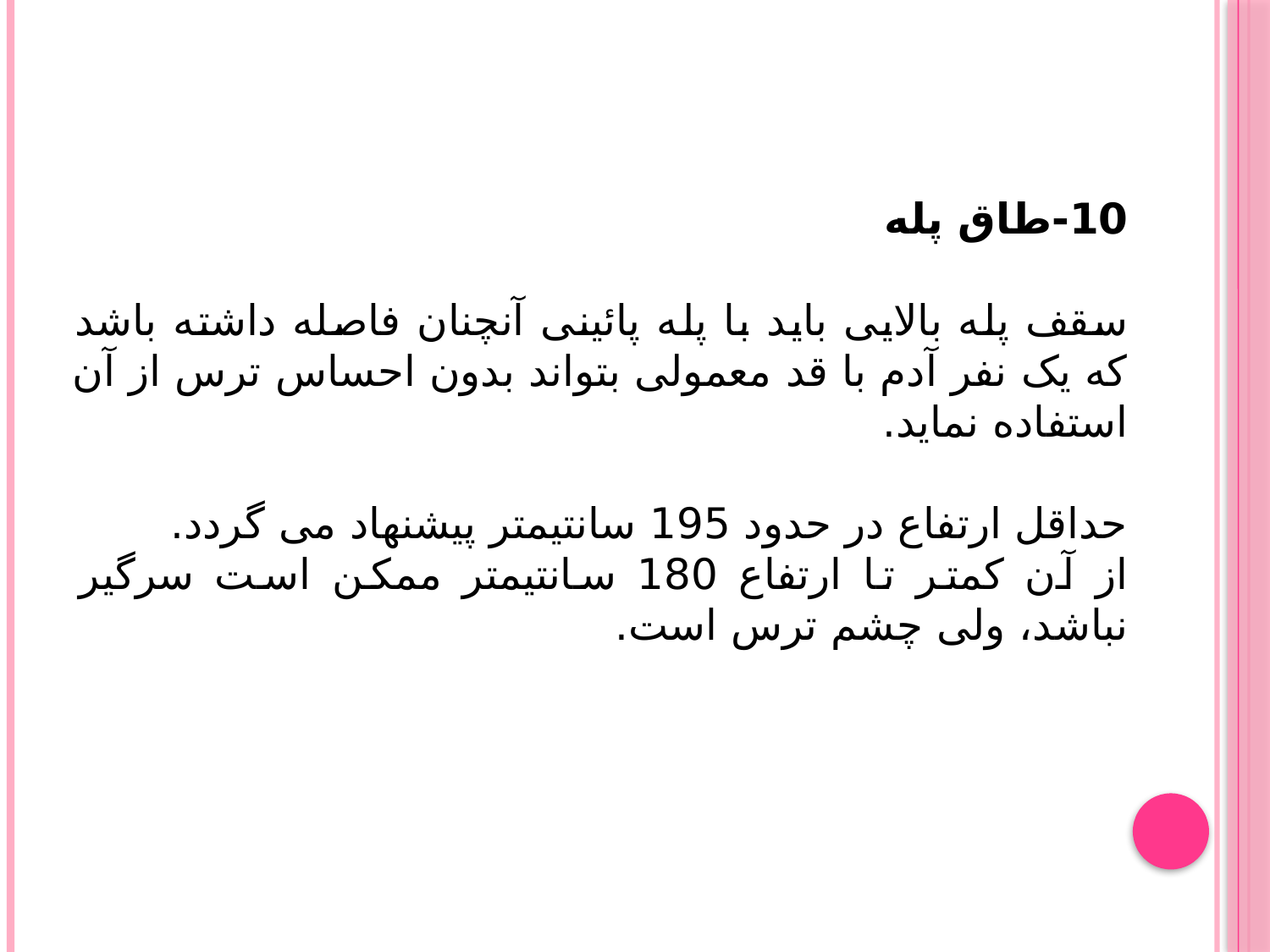

10-طاق پله

سقف پله بالایی باید با پله پائینی آنچنان فاصله داشته باشد که یک نفر آدم با قد معمولی بتواند بدون احساس ترس از آن استفاده نماید.

حداقل ارتفاع در حدود 195 سانتیمتر پیشنهاد می گردد.
از آن کمتر تا ارتفاع 180 سانتیمتر ممکن است سرگیر نباشد، ولی چشم ترس است.